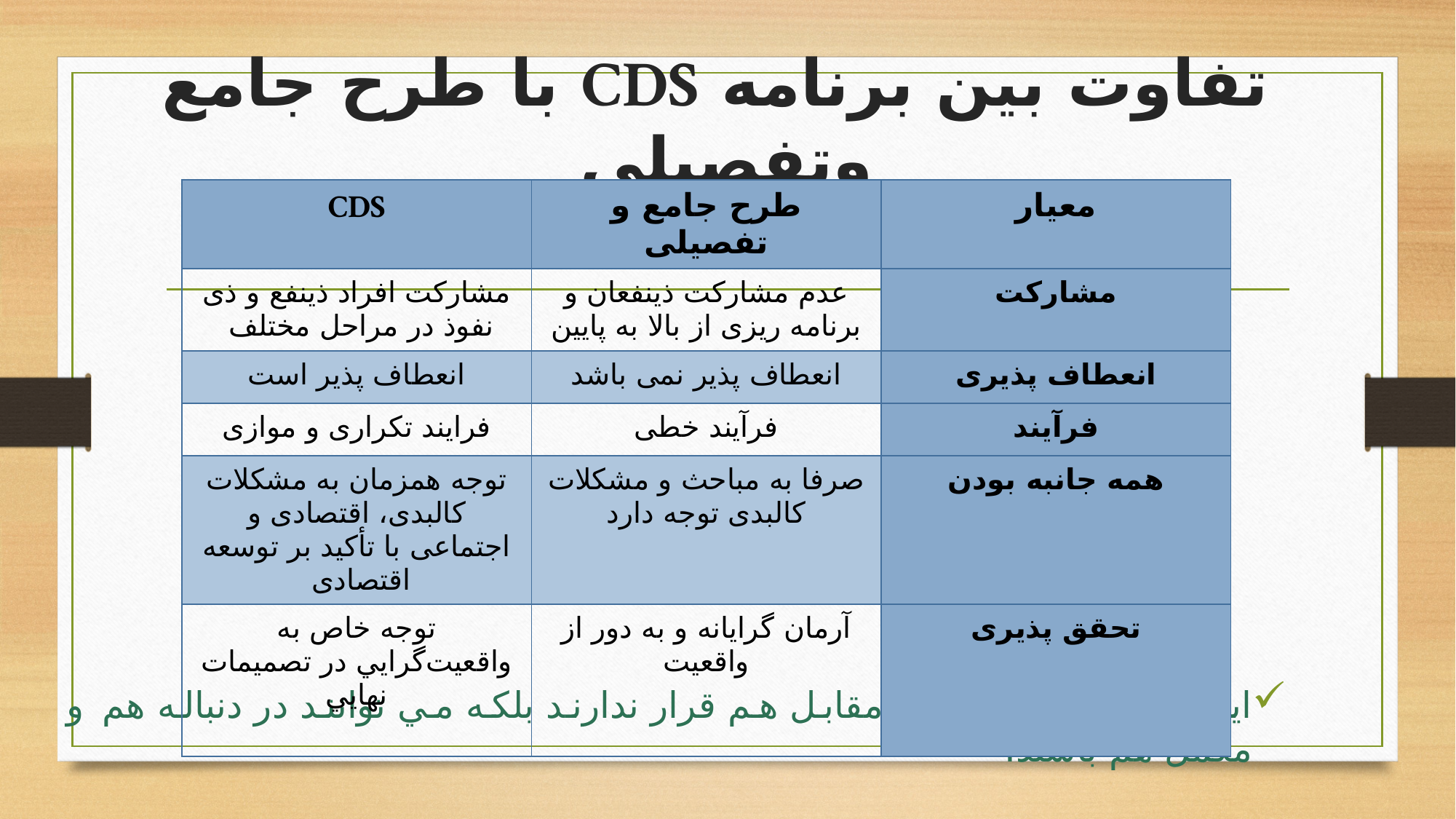

# تفاوت بين برنامه CDS با طرح جامع وتفصیلی
| CDS | طرح جامع و تفصیلی | معیار |
| --- | --- | --- |
| مشارکت افراد ذینفع و ذی نفوذ در مراحل مختلف | عدم مشارکت ذینفعان و برنامه ریزی از بالا به پایین | مشارکت |
| انعطاف پذیر است | انعطاف پذیر نمی باشد | انعطاف پذیری |
| فرایند تکراری و موازی | فرآیند خطی | فرآیند |
| توجه همزمان به مشکلات کالبدی، اقتصادی و اجتماعی با تأکید بر توسعه اقتصادی | صرفا به مباحث و مشکلات کالبدی توجه دارد | همه جانبه بودن |
| توجه خاص به واقعيت‌گرايي در تصميمات نهايي | آرمان گرایانه و به دور از واقعیت | تحقق پذیری |
اين  دو برنامه لزوماً در مقابل هم قرار ندارند بلكه مي توانند در دنباله هم و مكمل هم باشند.